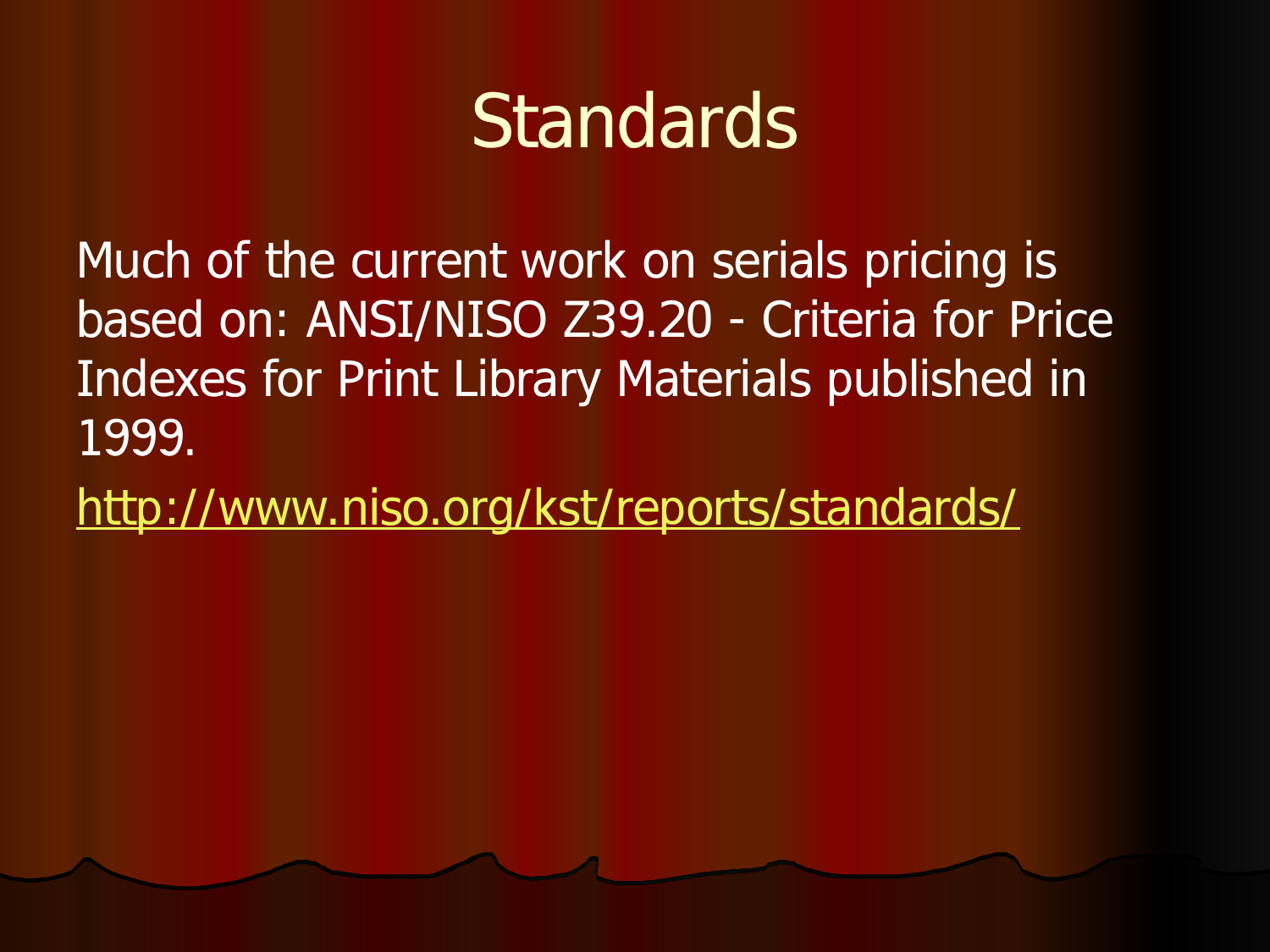

# Standards
Much of the current work on serials pricing is based on: ANSI/NISO Z39.20 - Criteria for Price Indexes for Print Library Materials published in 1999.
http://www.niso.org/kst/reports/standards/